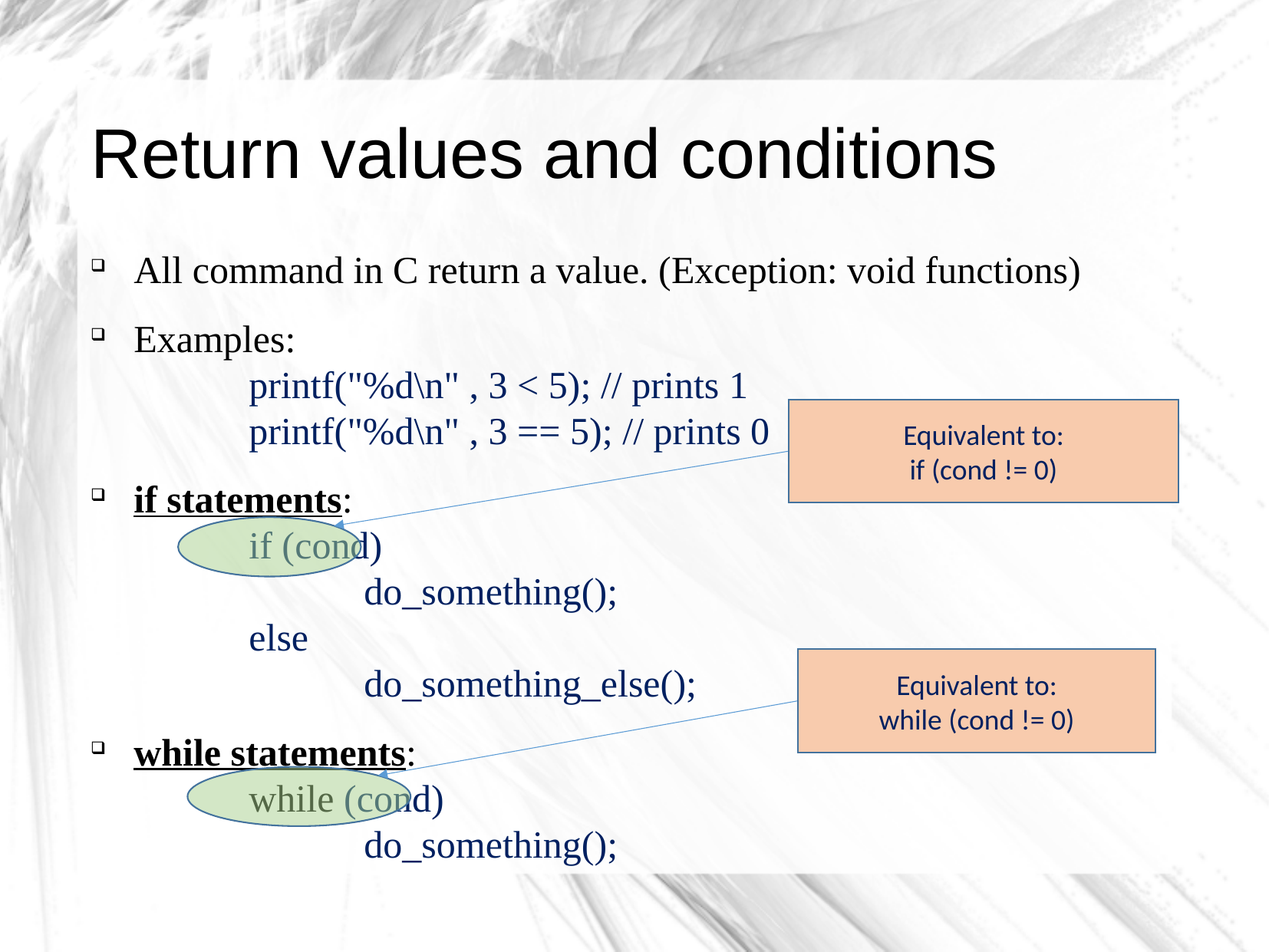

Return values and conditions
All command in C return a value. (Exception: void functions)
Examples:
	printf("%d\n" , 3 < 5); // prints 1
	printf("%d\n" , 3 == 5); // prints 0
if statements:
	if (cond)
		do_something();
	else
		do_something_else();
while statements:
	while (cond)
		do_something();
Equivalent to:
if (cond != 0)

Equivalent to:
while (cond != 0)